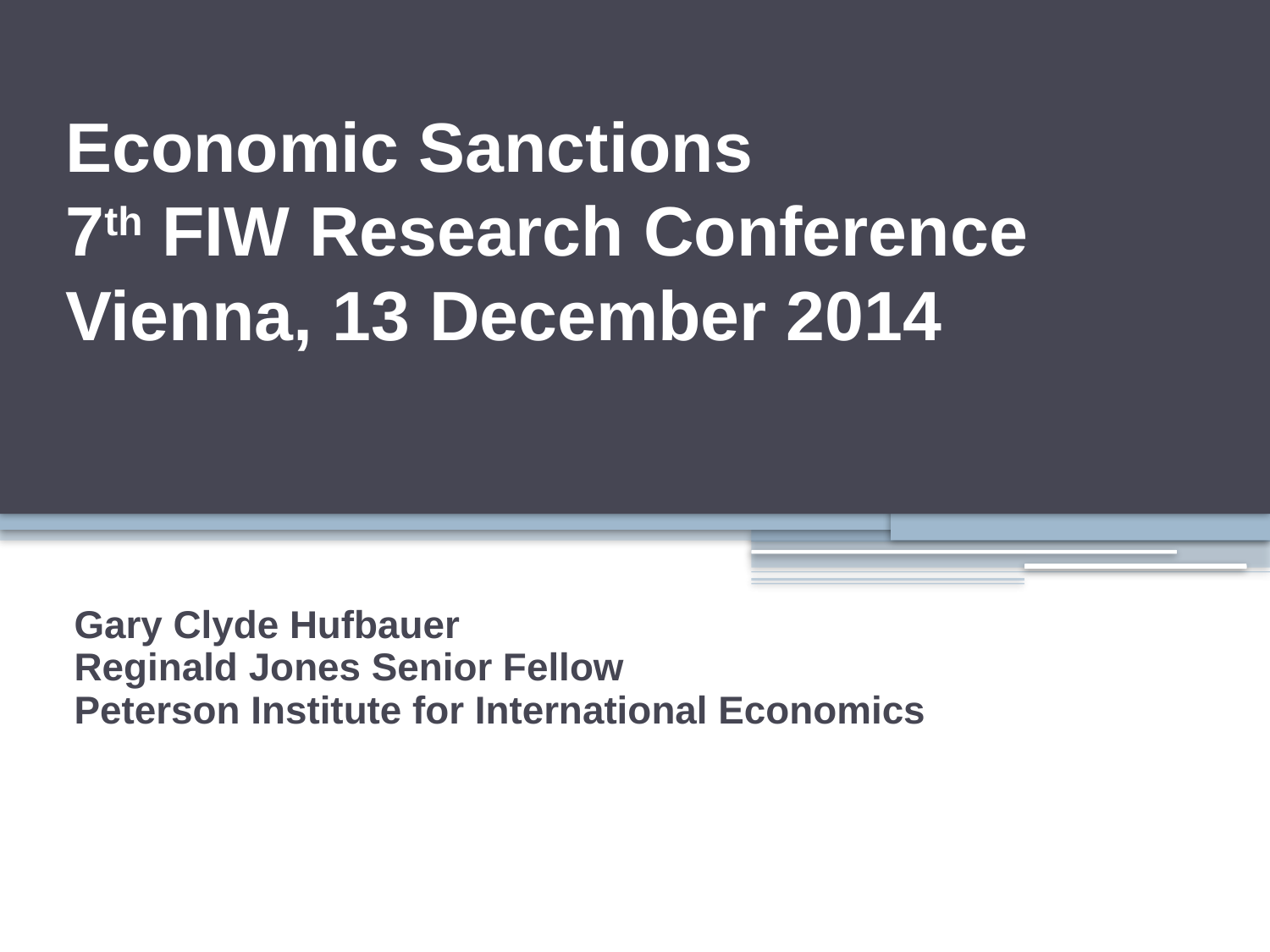

# Economic Sanctions 7th FIW Research Conference Vienna, 13 December 2014
Gary Clyde Hufbauer
Reginald Jones Senior Fellow

Gary Clyde Hufbauer
Reginald Jones Senior Fellow
Peterson Institute for International Economics